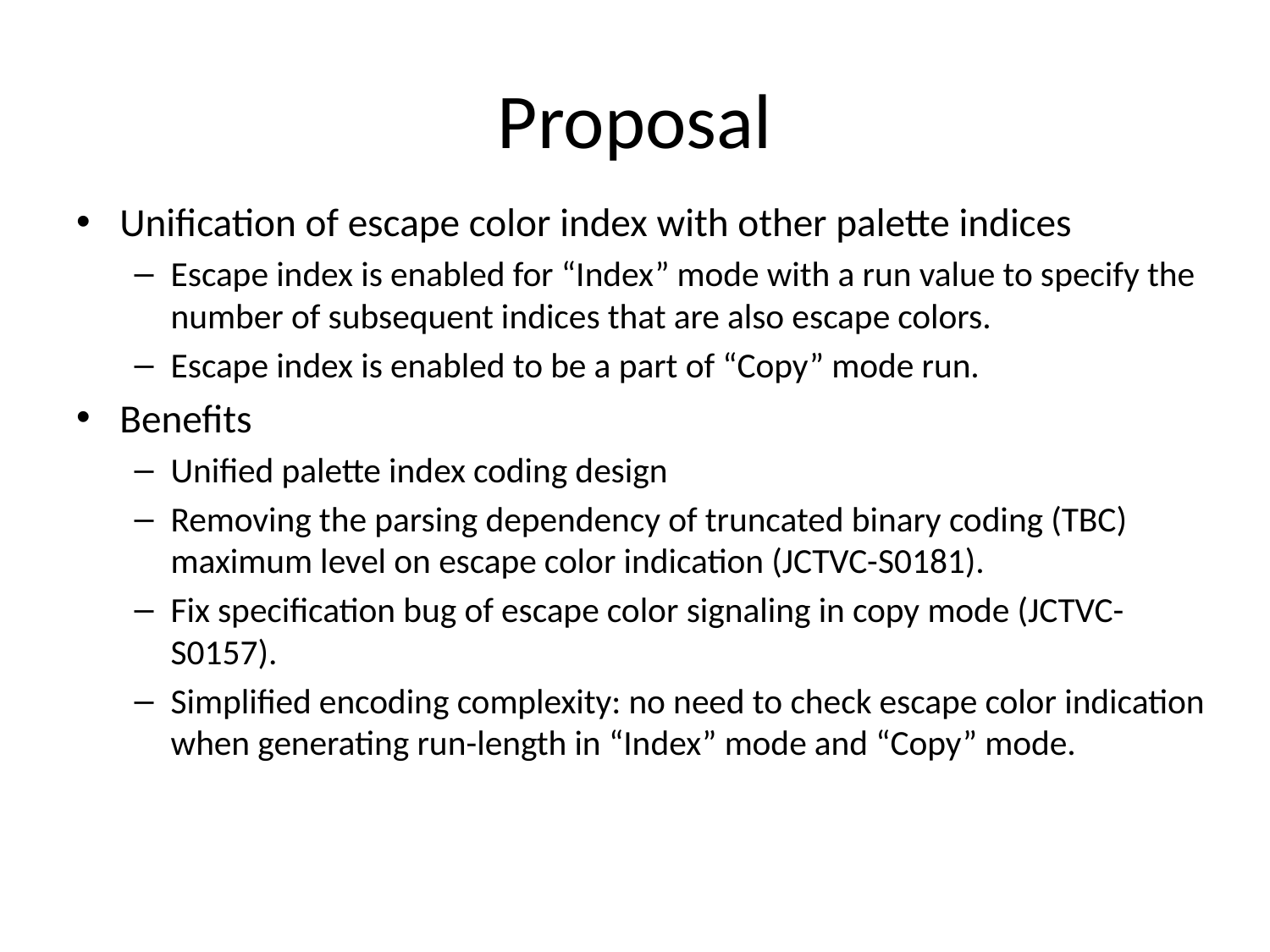

# Proposal
Unification of escape color index with other palette indices
Escape index is enabled for “Index” mode with a run value to specify the number of subsequent indices that are also escape colors.
Escape index is enabled to be a part of “Copy” mode run.
Benefits
Unified palette index coding design
Removing the parsing dependency of truncated binary coding (TBC) maximum level on escape color indication (JCTVC-S0181).
Fix specification bug of escape color signaling in copy mode (JCTVC-S0157).
Simplified encoding complexity: no need to check escape color indication when generating run-length in “Index” mode and “Copy” mode.